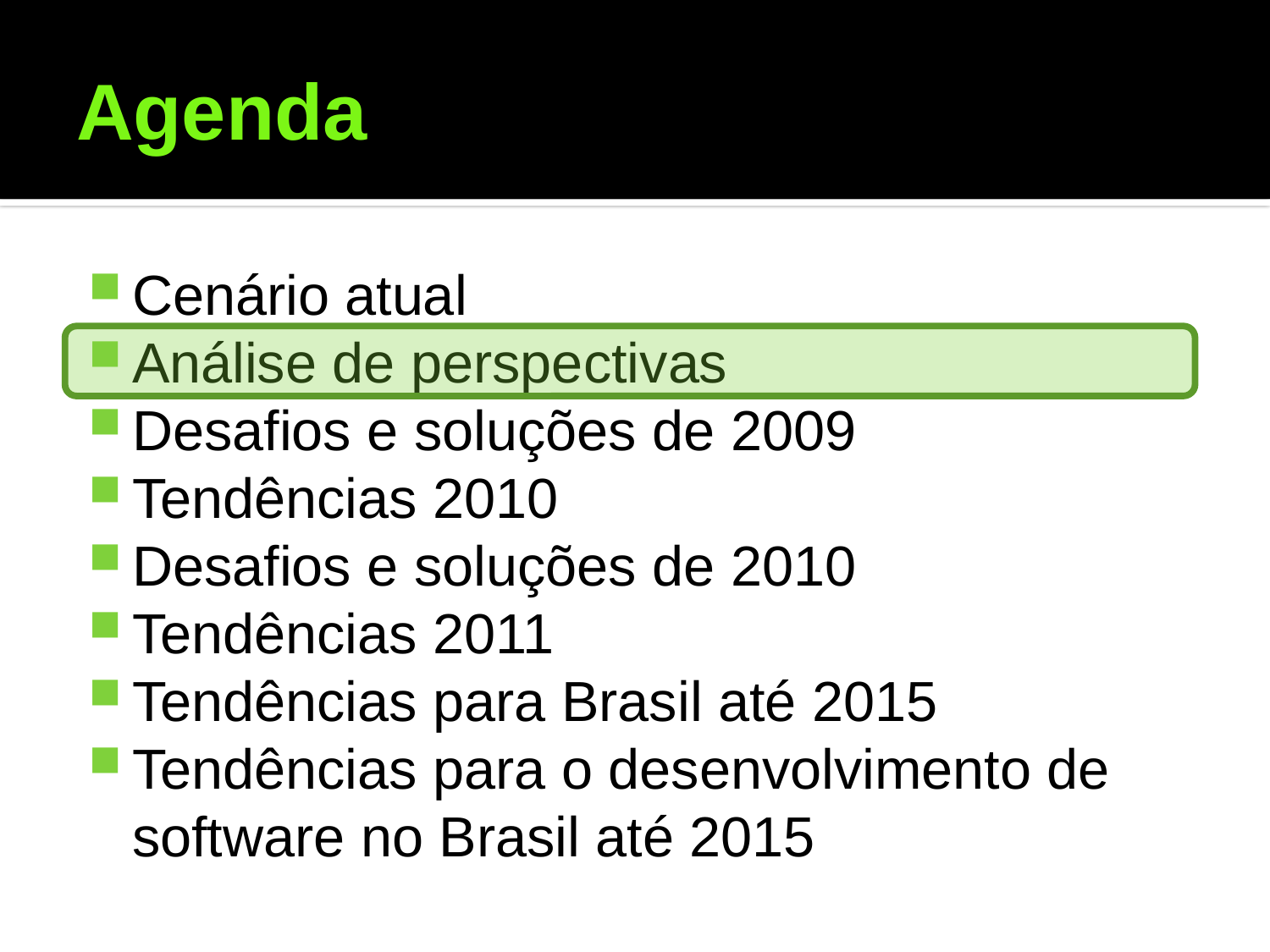

# Agenda
Cenário atual
Análise de perspectivas
Desafios e soluções de 2009
Tendências 2010
Desafios e soluções de 2010
Tendências 2011
Tendências para Brasil até 2015
Tendências para o desenvolvimento de software no Brasil até 2015